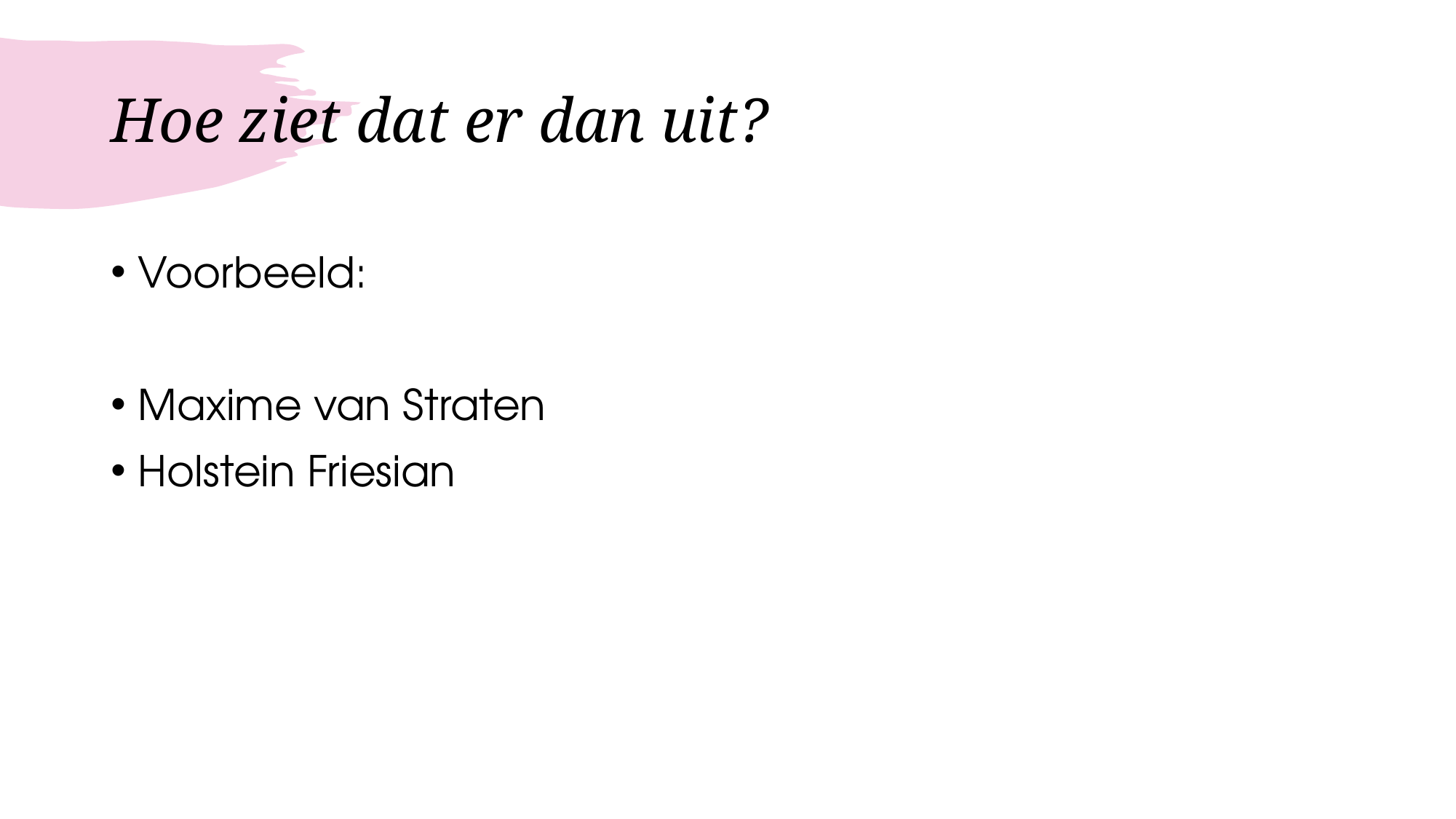

# Hoe ziet dat er dan uit?
Voorbeeld:

Maxime van Straten
Holstein Friesian